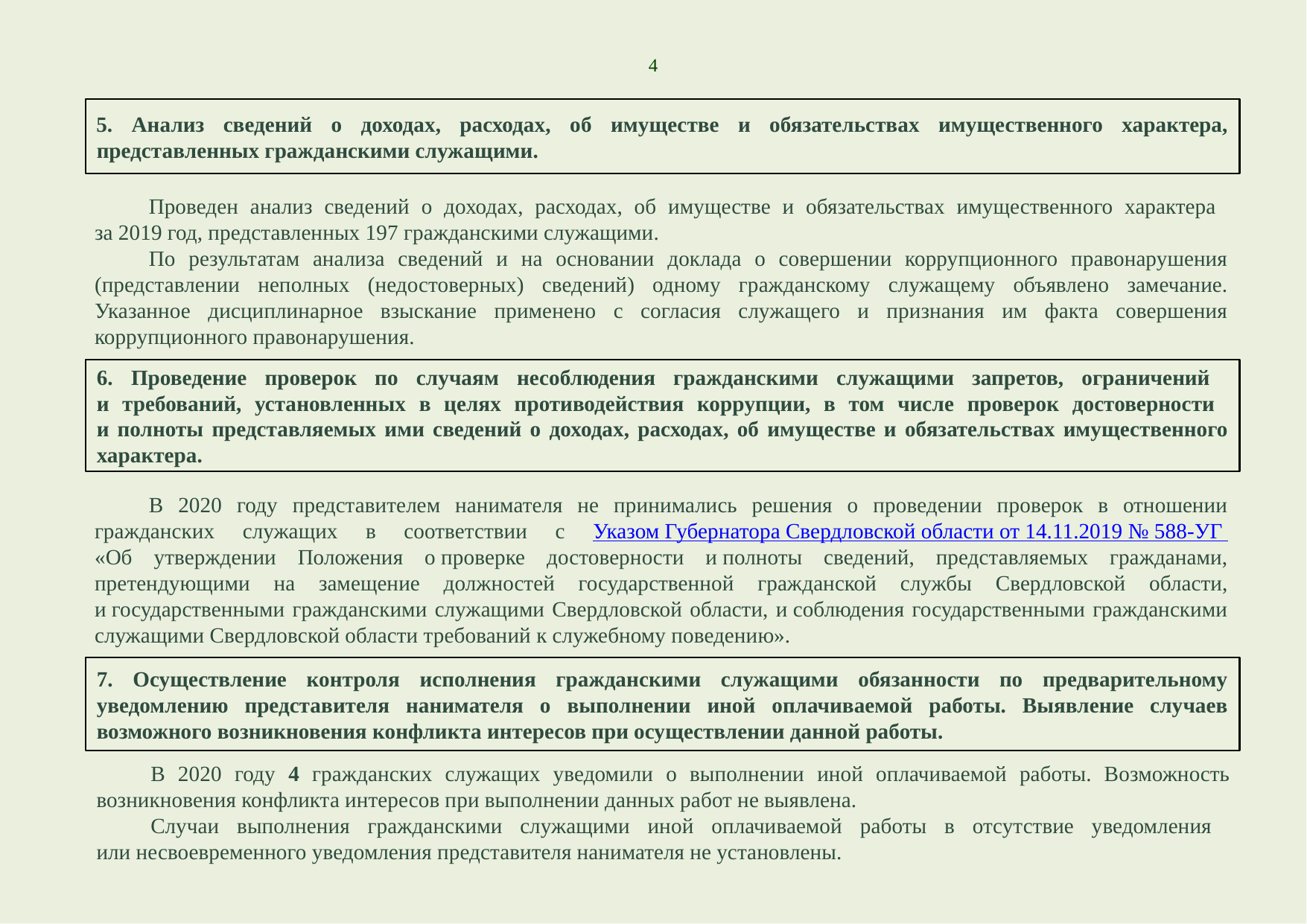

4
5. Анализ сведений о доходах, расходах, об имуществе и обязательствах имущественного характера, представленных гражданскими служащими.
Проведен анализ сведений о доходах, расходах, об имуществе и обязательствах имущественного характера
за 2019 год, представленных 197 гражданскими служащими.
По результатам анализа сведений и на основании доклада о совершении коррупционного правонарушения (представлении неполных (недостоверных) сведений) одному гражданскому служащему объявлено замечание. Указанное дисциплинарное взыскание применено с согласия служащего и признания им факта совершения коррупционного правонарушения.
6. Проведение проверок по случаям несоблюдения гражданскими служащими запретов, ограничений
и требований, установленных в целях противодействия коррупции, в том числе проверок достоверности
и полноты представляемых ими сведений о доходах, расходах, об имуществе и обязательствах имущественного характера.
В 2020 году представителем нанимателя не принимались решения о проведении проверок в отношении гражданских служащих в соответствии с Указом Губернатора Свердловской области от 14.11.2019 № 588-УГ
«Об утверждении Положения о проверке достоверности и полноты сведений, представляемых гражданами, претендующими на замещение должностей государственной гражданской службы Свердловской области, и государственными гражданскими служащими Свердловской области, и соблюдения государственными гражданскими служащими Свердловской области требований к служебному поведению».
7. Осуществление контроля исполнения гражданскими служащими обязанности по предварительному уведомлению представителя нанимателя о выполнении иной оплачиваемой работы. Выявление случаев возможного возникновения конфликта интересов при осуществлении данной работы.
В 2020 году 4 гражданских служащих уведомили о выполнении иной оплачиваемой работы. Возможность возникновения конфликта интересов при выполнении данных работ не выявлена.
Случаи выполнения гражданскими служащими иной оплачиваемой работы в отсутствие уведомления
или несвоевременного уведомления представителя нанимателя не установлены.